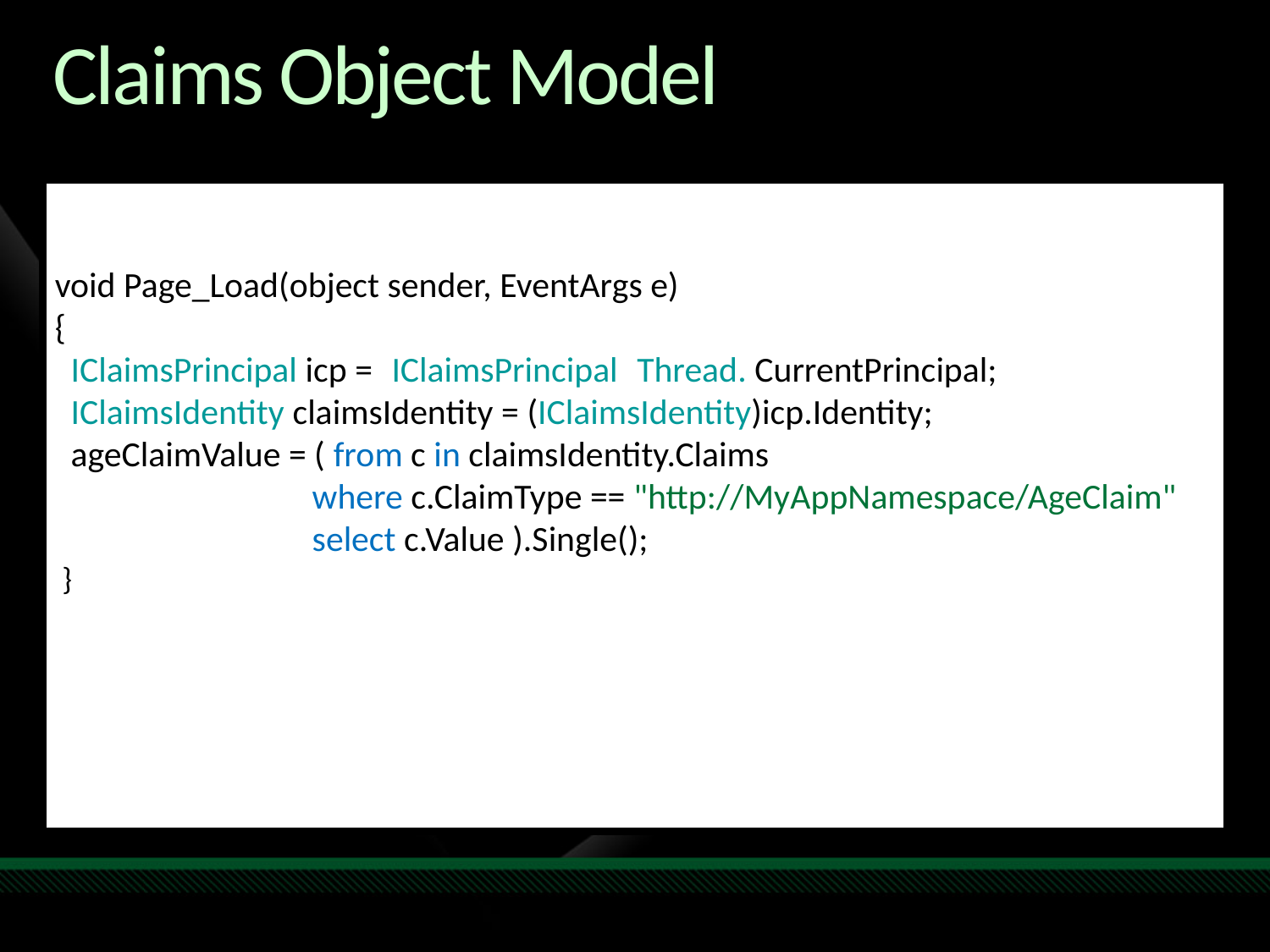

# Claims Object Model

void Page_Load(object sender, EventArgs e)
{
  IClaimsPrincipal icp = (IClaimsPrincipal) Thread. CurrentPrincipal;
  IClaimsIdentity claimsIdentity = (IClaimsIdentity)icp.Identity;
  ageClaimValue = ( from c in claimsIdentity.Claims
                                where c.ClaimType == "http://MyAppNamespace/AgeClaim"
                                select c.Value ).Single();
 }

Claim
IClaimsPrincipal
IClaimsIdentity
Claims
Subject
Identities
Claim
Claim
Issuer
IClaimsIdentity
IClaimsIdentity
OriginalIssuer
Delegate
ClaimType
IIdentity
  AuthenticationType
  IsAuthenticated
  Name
IPrincipal
  IsInRole

Value
Identity
ValueType